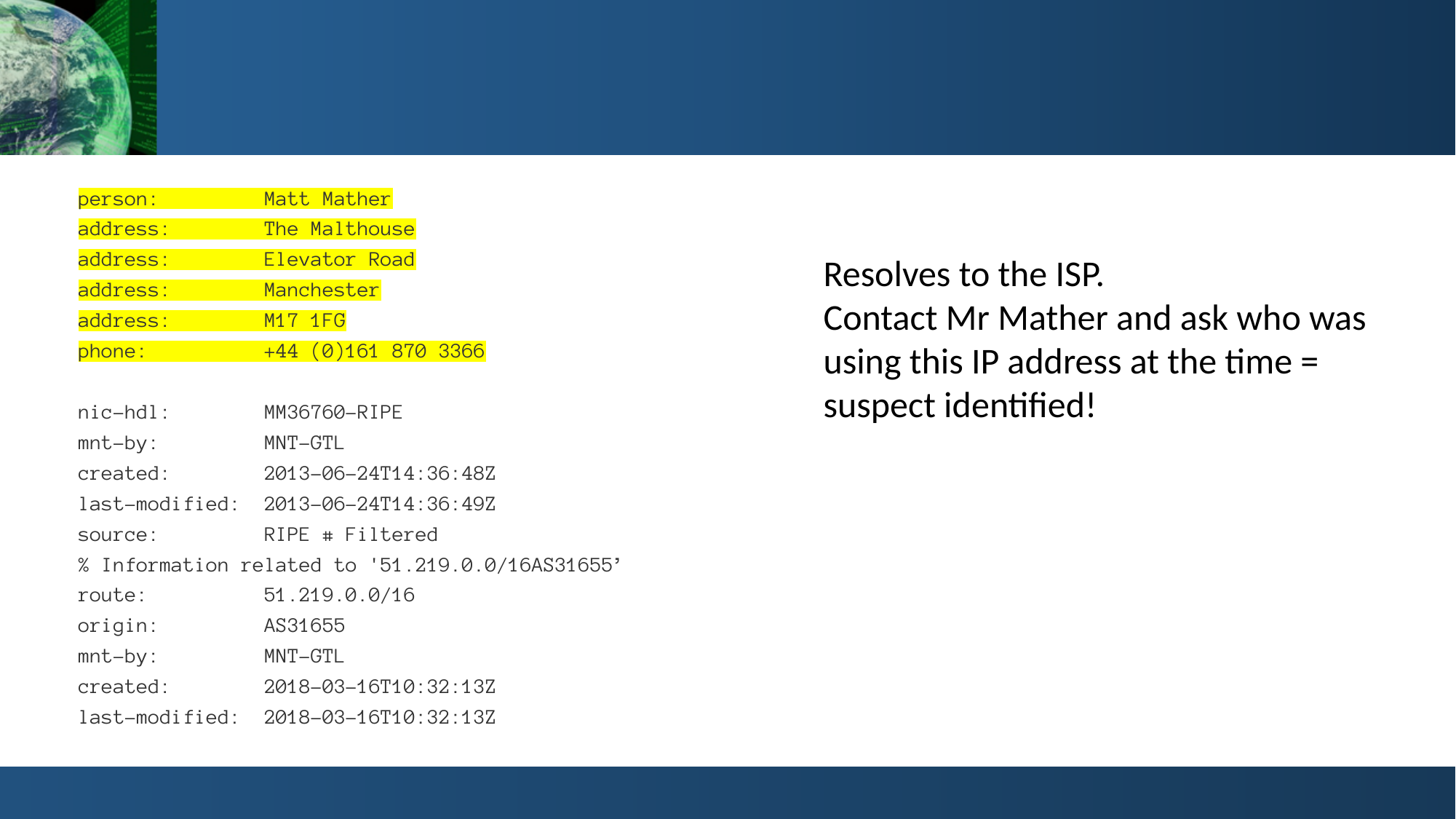

person:         Matt Mather
address:        The Malthouse
address:        Elevator Road
address:        Manchester
address:        M17 1FG
phone:          +44 (0)161 870 3366
nic-hdl:        MM36760-RIPE
mnt-by:         MNT-GTL
created:        2013-06-24T14:36:48Z
last-modified:  2013-06-24T14:36:49Z
source:         RIPE # Filtered
% Information related to '51.219.0.0/16AS31655’
route:          51.219.0.0/16
origin:         AS31655
mnt-by:         MNT-GTL
created:        2018-03-16T10:32:13Z
last-modified:  2018-03-16T10:32:13Z

Resolves to the ISP.
Contact Mr Mather and ask who was using this IP address at the time = suspect identified!